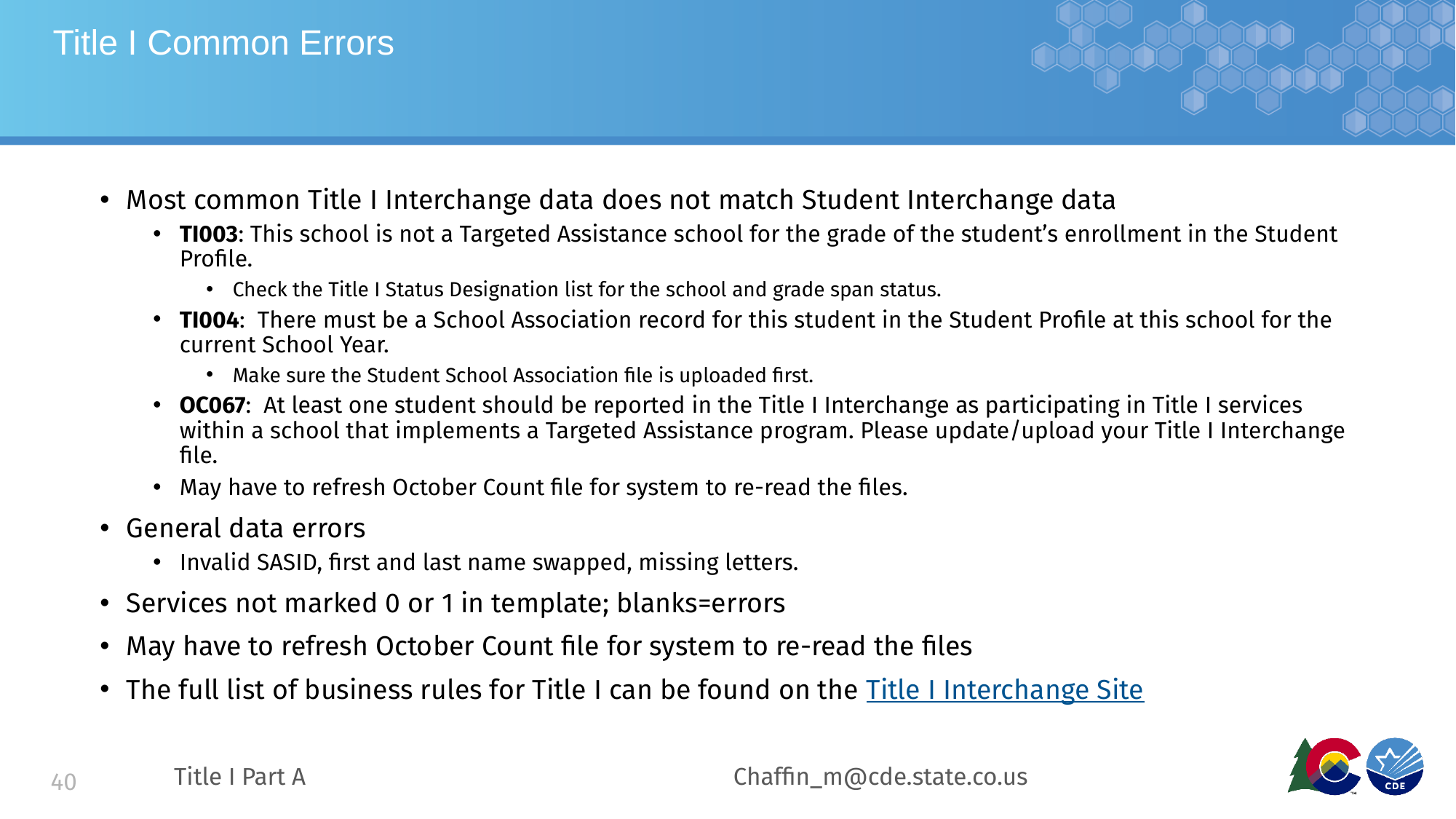

# Title I Common Errors

Most common Title I Interchange data does not match Student Interchange data
TI003: This school is not a Targeted Assistance school for the grade of the student’s enrollment in the Student Profile.
Check the Title I Status Designation list for the school and grade span status.
TI004:  There must be a School Association record for this student in the Student Profile at this school for the current School Year.
Make sure the Student School Association file is uploaded first.
OC067:  At least one student should be reported in the Title I Interchange as participating in Title I services within a school that implements a Targeted Assistance program. Please update/upload your Title I Interchange file.
May have to refresh October Count file for system to re-read the files.
General data errors
Invalid SASID, first and last name swapped, missing letters.
Services not marked 0 or 1 in template; blanks=errors
May have to refresh October Count file for system to re-read the files
The full list of business rules for Title I can be found on the Title I Interchange Site
Title I Part A
Chaffin_m@cde.state.co.us
40